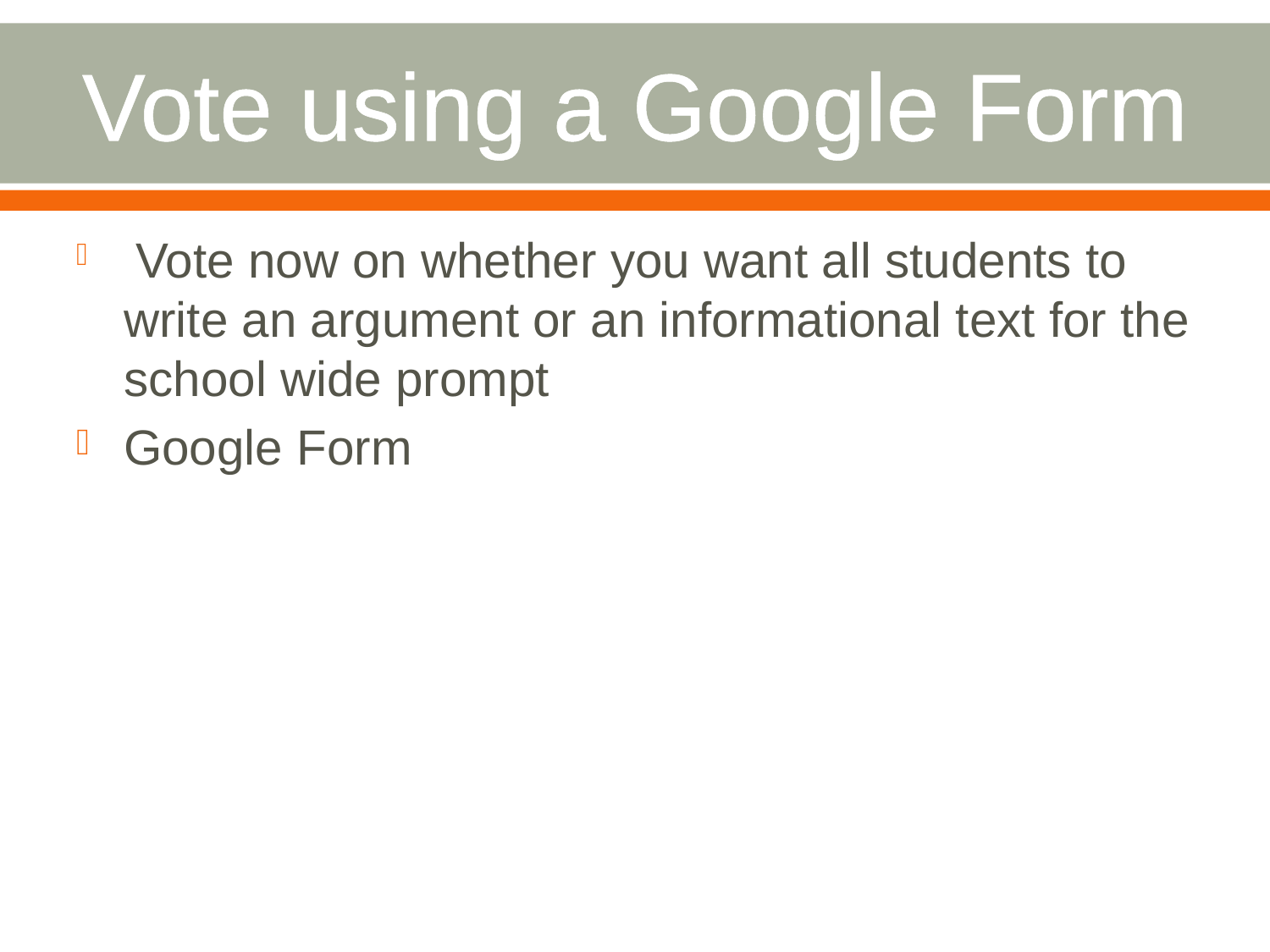

# Vote using a Google Form
 Vote now on whether you want all students to write an argument or an informational text for the school wide prompt
Google Form